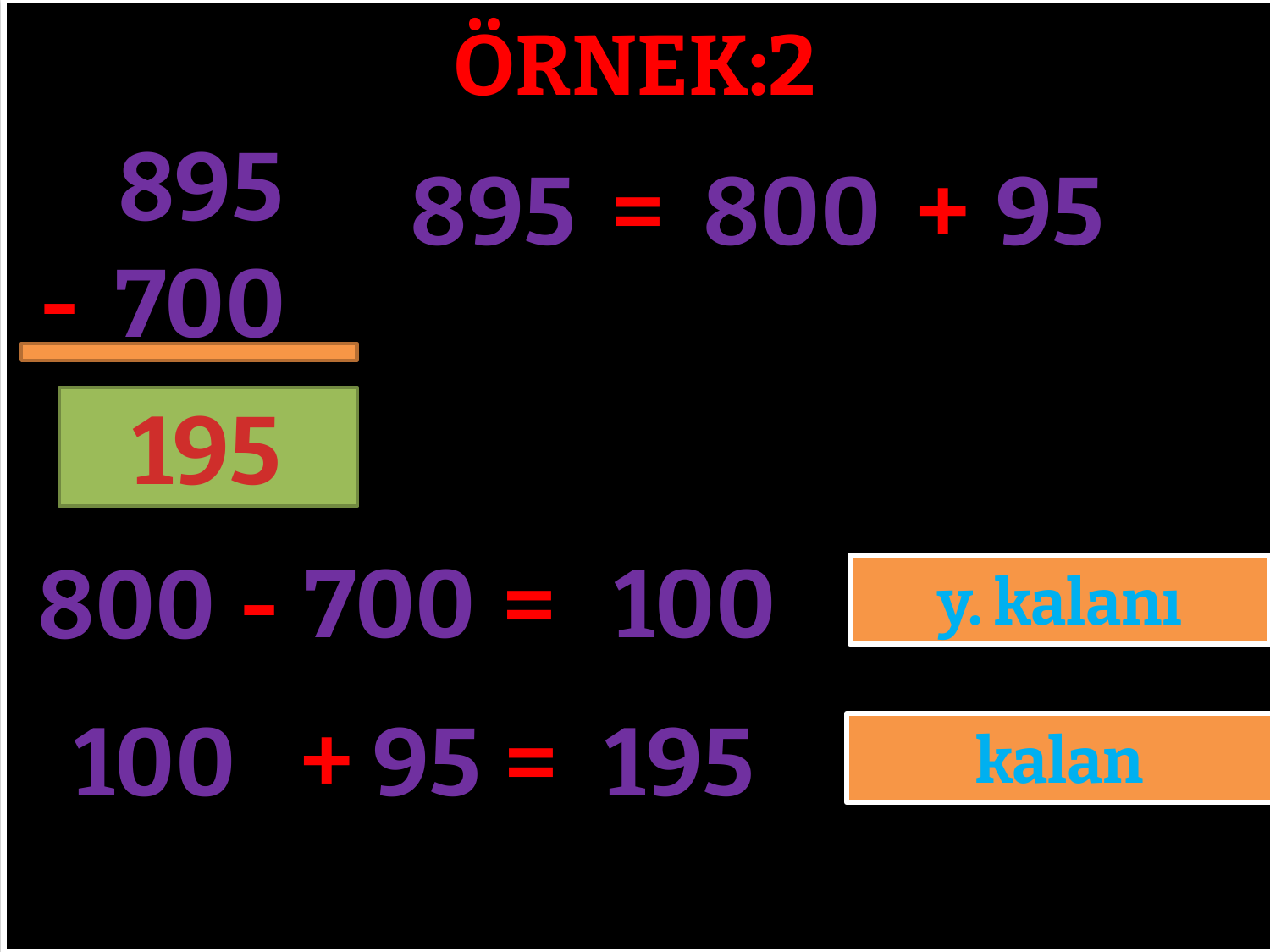

ÖRNEK:2
895
895
=
800
+
95
-
700
#

195

700
100
800
-
=
y. kalanı
+
100
95
=
195
kalan